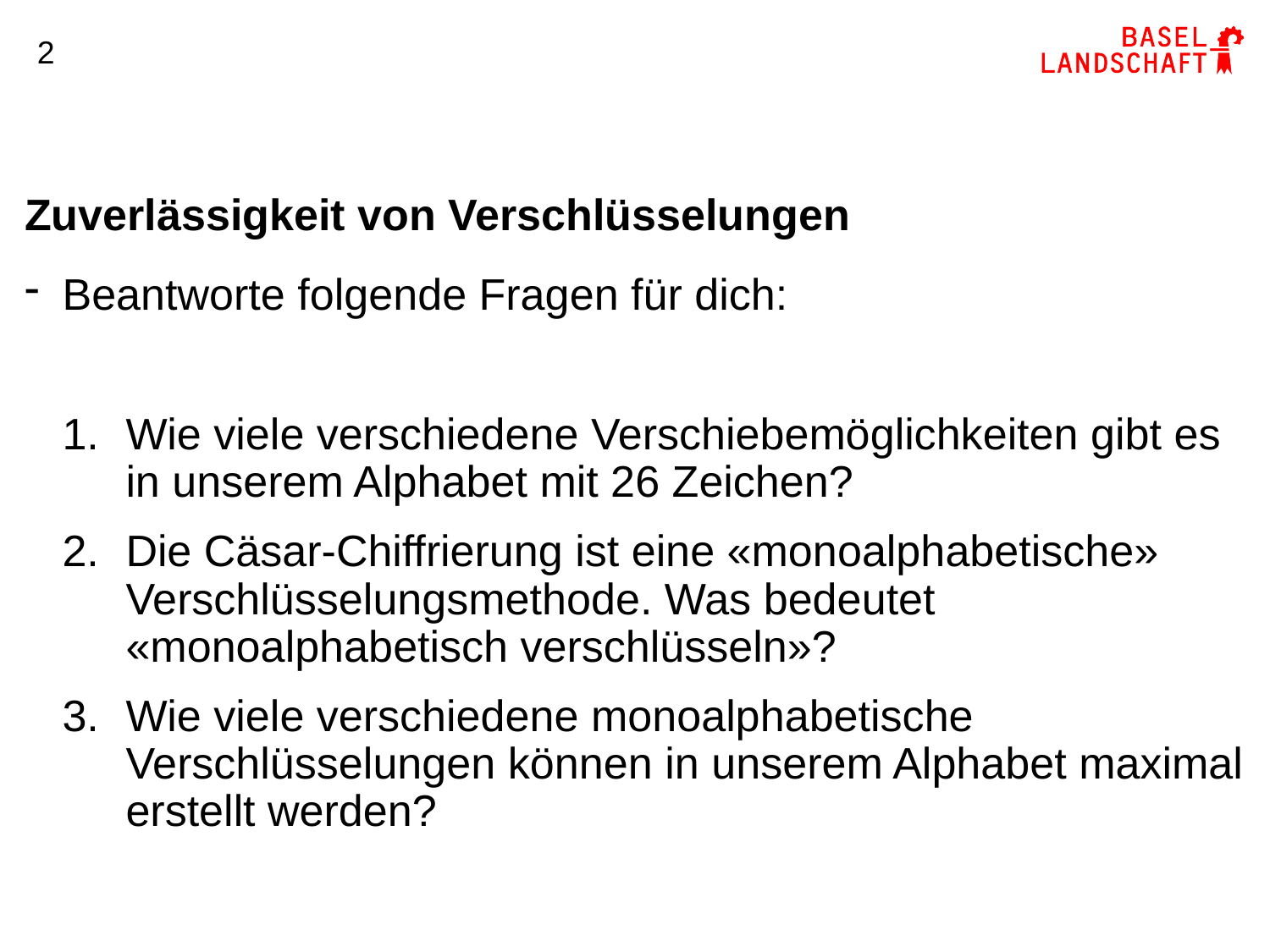

2
# Zuverlässigkeit von Verschlüsselungen
Beantworte folgende Fragen für dich:

Wie viele verschiedene Verschiebemöglichkeiten gibt es in unserem Alphabet mit 26 Zeichen?
Die Cäsar-Chiffrierung ist eine «monoalphabetische» Verschlüsselungsmethode. Was bedeutet «monoalphabetisch verschlüsseln»?
Wie viele verschiedene monoalphabetische Verschlüsselungen können in unserem Alphabet maximal erstellt werden?